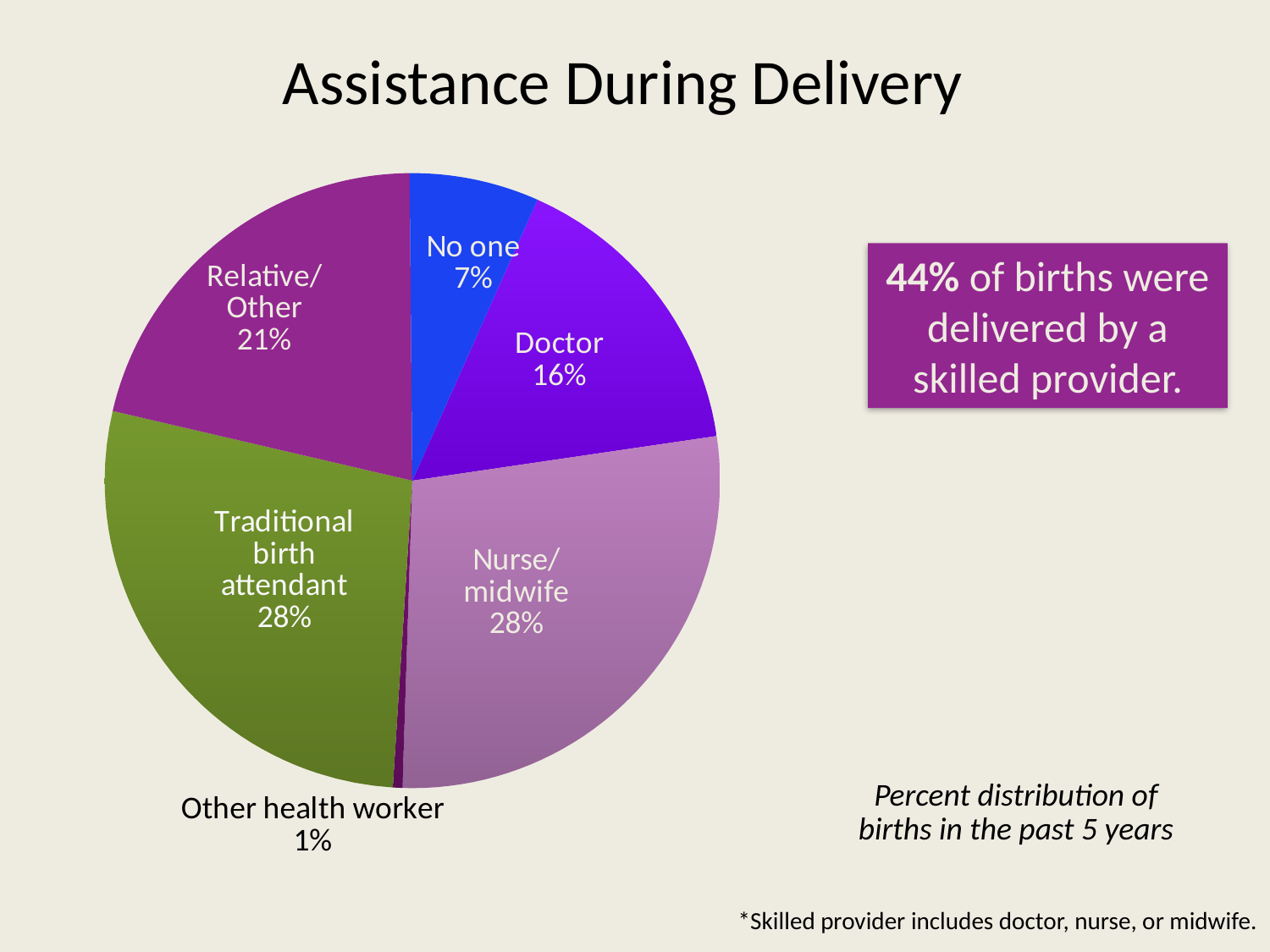

# Assistance During Delivery

### Chart

| Category | #REF! |
|---|---|
| Doctor | 16.0 |
| Nurse/ midwife | 27.8 |
| Other health worker | 0.5 |
| Traditional birth attendant | 27.6 |
| Relative/ other | 21.2 |
| No one | 6.8 |
44% of births were delivered by a skilled provider.
Percent distribution of births in the past 5 years
*Skilled provider includes doctor, nurse, or midwife.